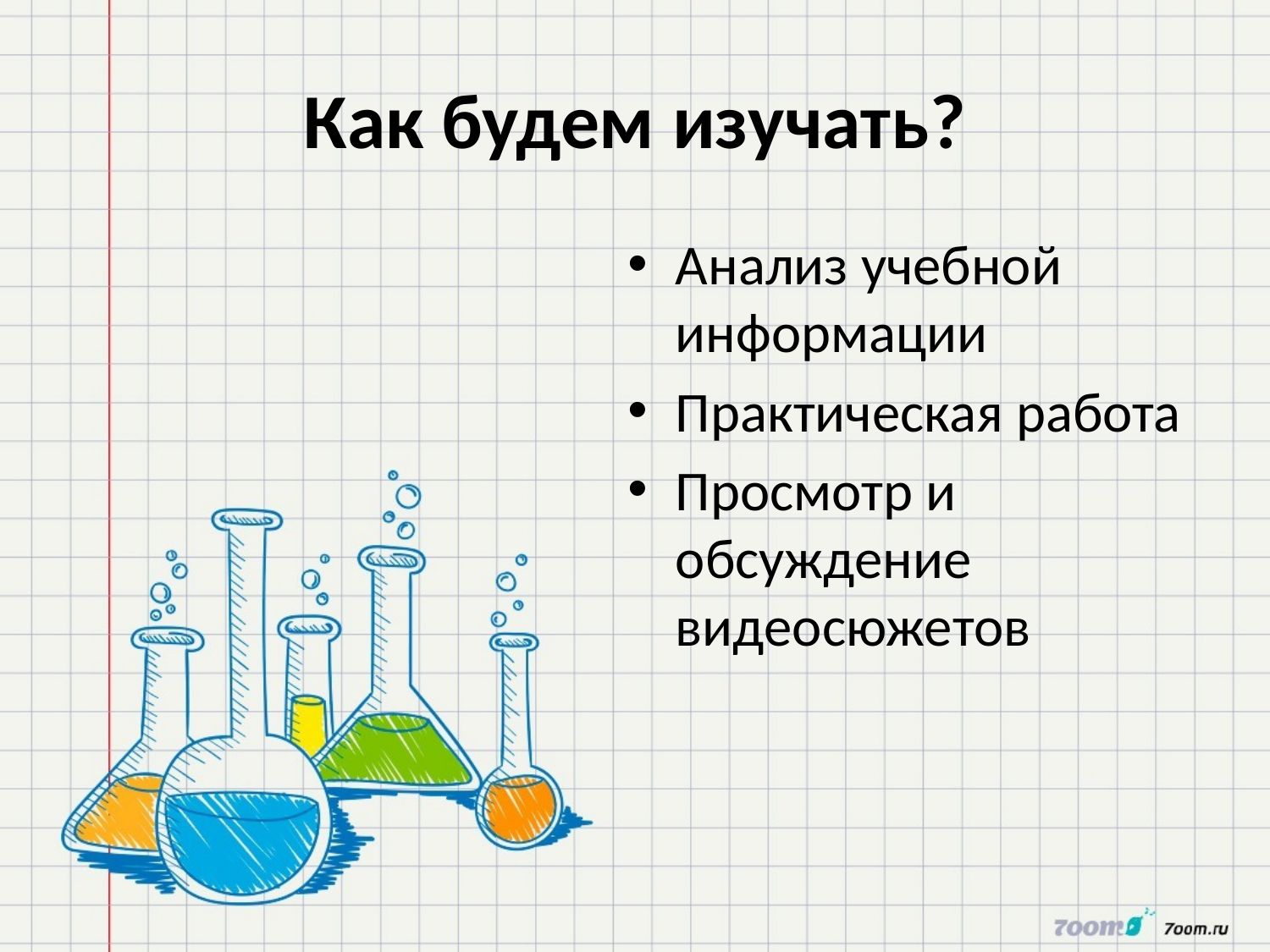

# Как будем изучать?
Анализ учебной информации
Практическая работа
Просмотр и обсуждение видеосюжетов